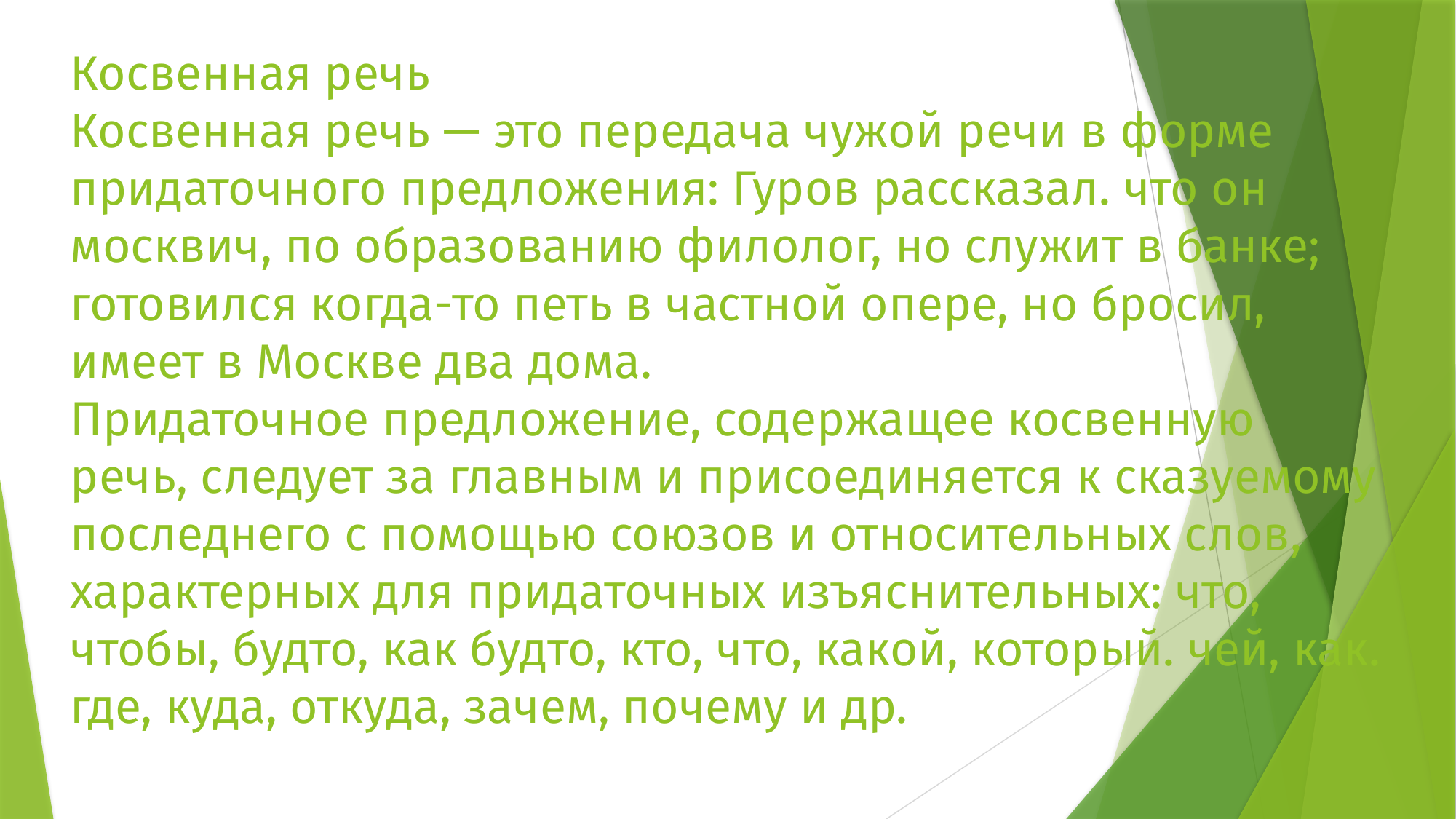

# Косвенная речь Косвенная речь — это передача чужой речи в форме придаточного предложения: Гуров рассказал. что он москвич, по образованию филолог, но служит в банке; готовился когда-то петь в частной опере, но бросил, имеет в Москве два дома. Придаточное предложение, содержащее косвенную речь, следует за главным и присоединяется к сказуемому последнего с помощью союзов и относительных слов, характерных для придаточных изъяснительных: что, чтобы, будто, как будто, кто, что, какой, который. чей, как. где, куда, откуда, зачем, почему и др.